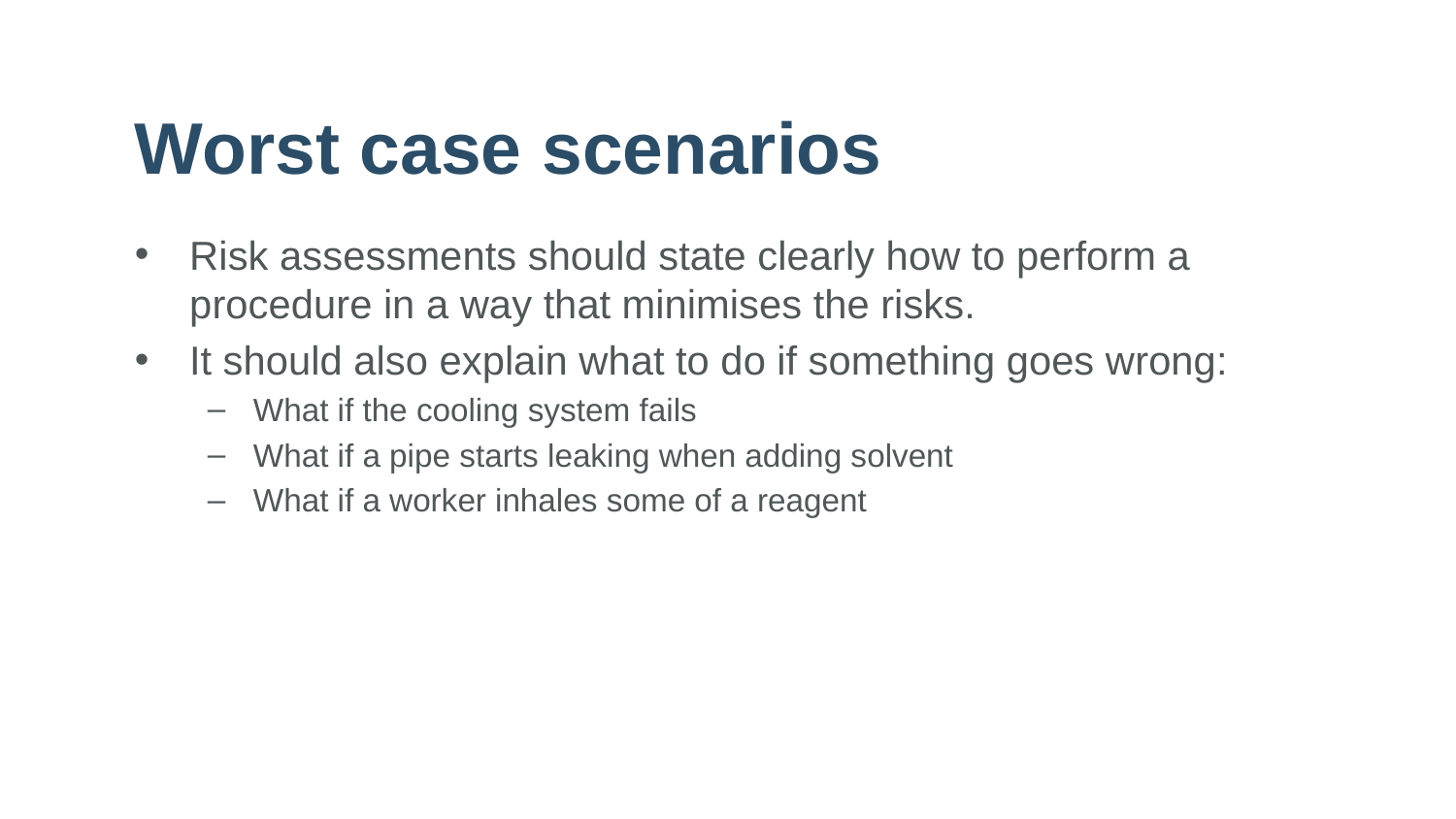

# Worst case scenarios
Risk assessments should state clearly how to perform a procedure in a way that minimises the risks.
It should also explain what to do if something goes wrong:
What if the cooling system fails
What if a pipe starts leaking when adding solvent
What if a worker inhales some of a reagent